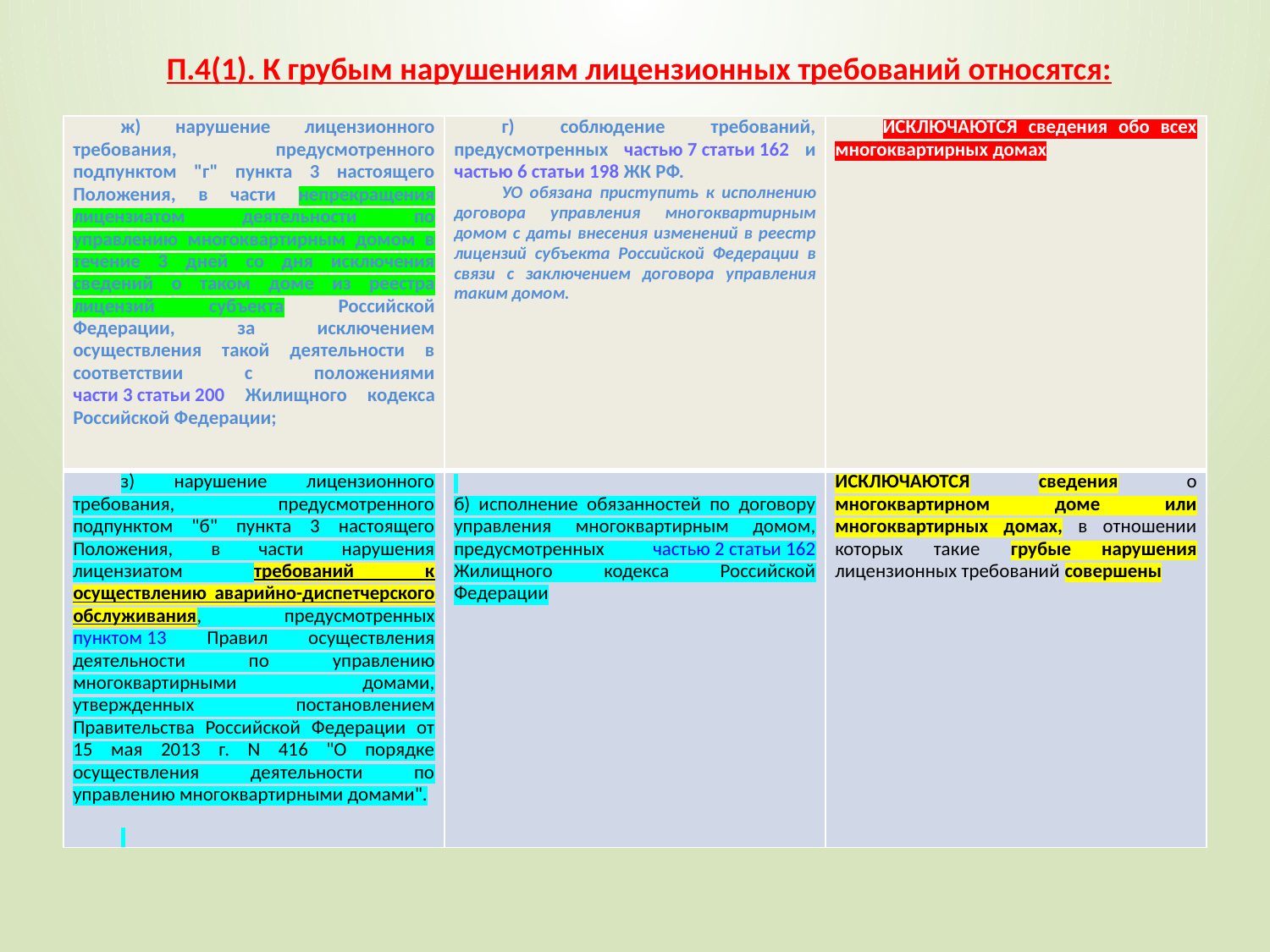

# П.4(1). К грубым нарушениям лицензионных требований относятся:
| ж) нарушение лицензионного требования, предусмотренного подпунктом "г" пункта 3 настоящего Положения, в части непрекращения лицензиатом деятельности по управлению многоквартирным домом в течение 3 дней со дня исключения сведений о таком доме из реестра лицензий субъекта Российской Федерации, за исключением осуществления такой деятельности в соответствии с положениями части 3 статьи 200 Жилищного кодекса Российской Федерации; | г) соблюдение требований, предусмотренных частью 7 статьи 162 и частью 6 статьи 198 ЖК РФ. УО обязана приступить к исполнению договора управления многоквартирным домом с даты внесения изменений в реестр лицензий субъекта Российской Федерации в связи с заключением договора управления таким домом. | ИСКЛЮЧАЮТСЯ сведения обо всех многоквартирных домах |
| --- | --- | --- |
| з) нарушение лицензионного требования, предусмотренного подпунктом "б" пункта 3 настоящего Положения, в части нарушения лицензиатом требований к осуществлению аварийно-диспетчерского обслуживания, предусмотренных пунктом 13 Правил осуществления деятельности по управлению многоквартирными домами, утвержденных постановлением Правительства Российской Федерации от 15 мая 2013 г. N 416 "О порядке осуществления деятельности по управлению многоквартирными домами". | б) исполнение обязанностей по договору управления многоквартирным домом, предусмотренных частью 2 статьи 162 Жилищного кодекса Российской Федерации | ИСКЛЮЧАЮТСЯ сведения о многоквартирном доме или многоквартирных домах, в отношении которых такие грубые нарушения лицензионных требований совершены |